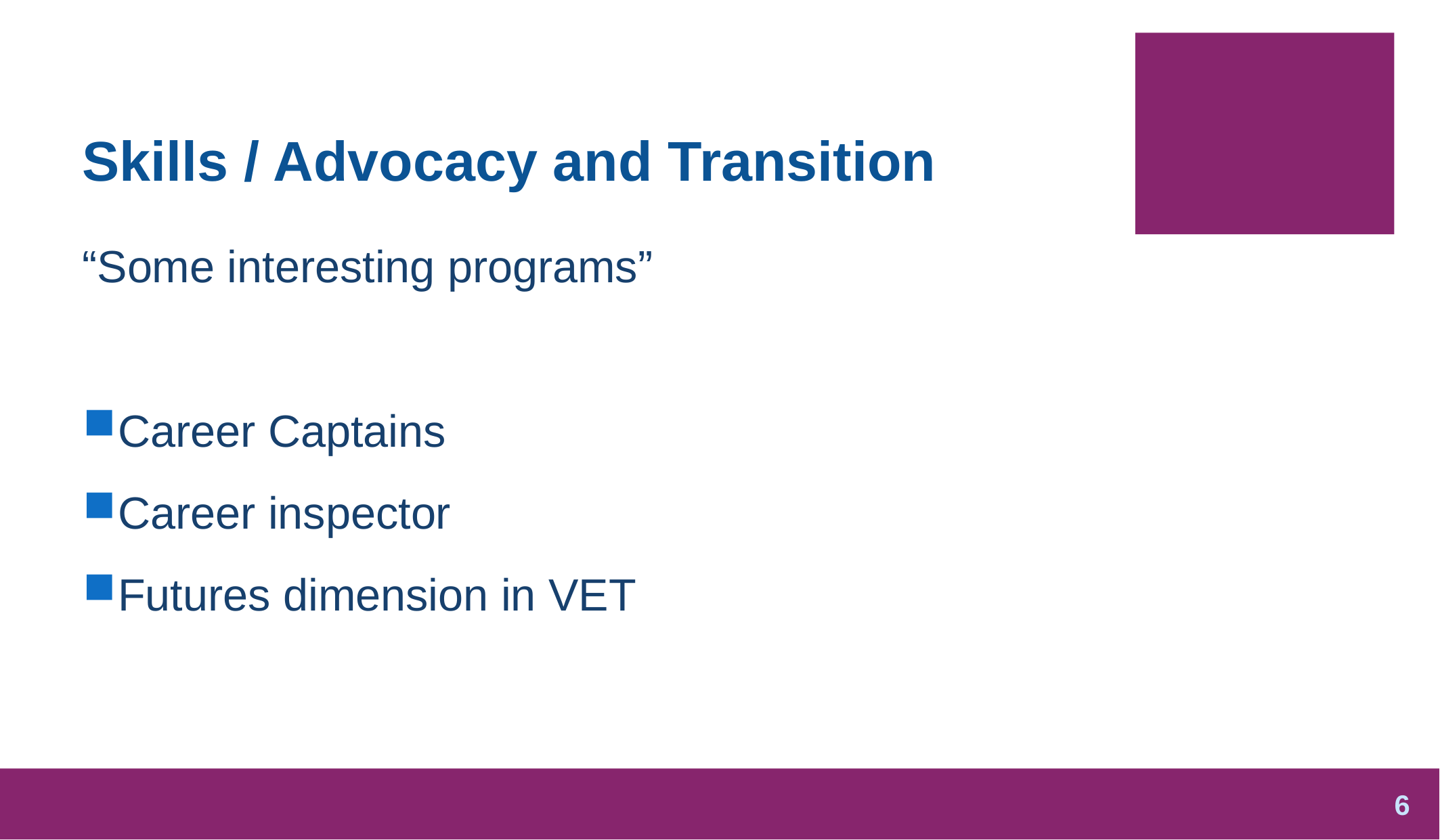

# Skills / Advocacy and Transition
“Some interesting programs”

Career Captains
Career inspector
Futures dimension in VET

6